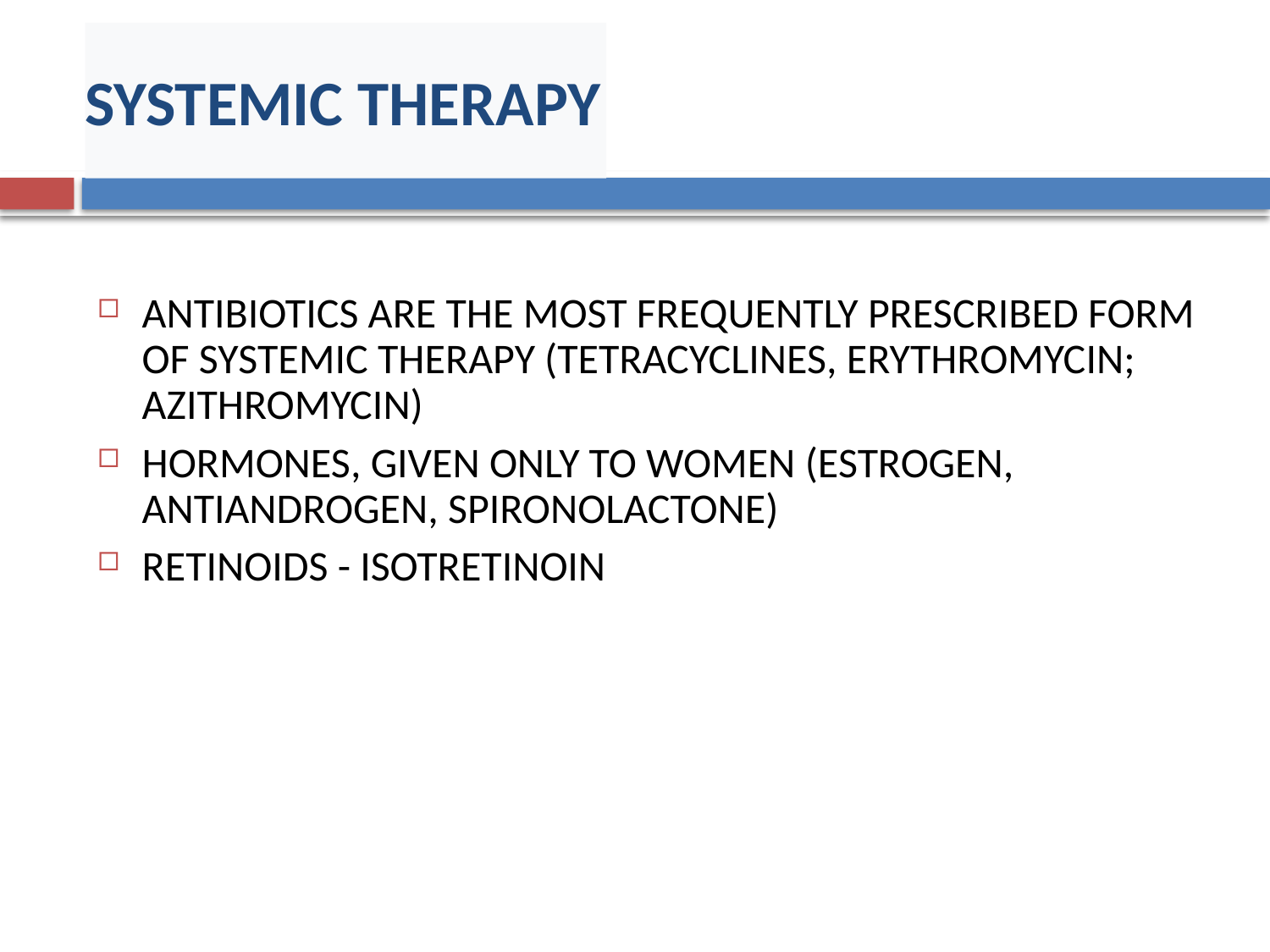

# SYSTEMIC THERAPY

ANTIBIOTICS ARE THE MOST FREQUENTLY PRESCRIBED FORM OF SYSTEMIC THERAPY (TETRACYCLINES, ERYTHROMYCIN; AZITHROMYCIN)
HORMONES, GIVEN ONLY TO WOMEN (ESTROGEN, ANTIANDROGEN, SPIRONOLACTONE)
RETINOIDS - ISOTRETINOIN